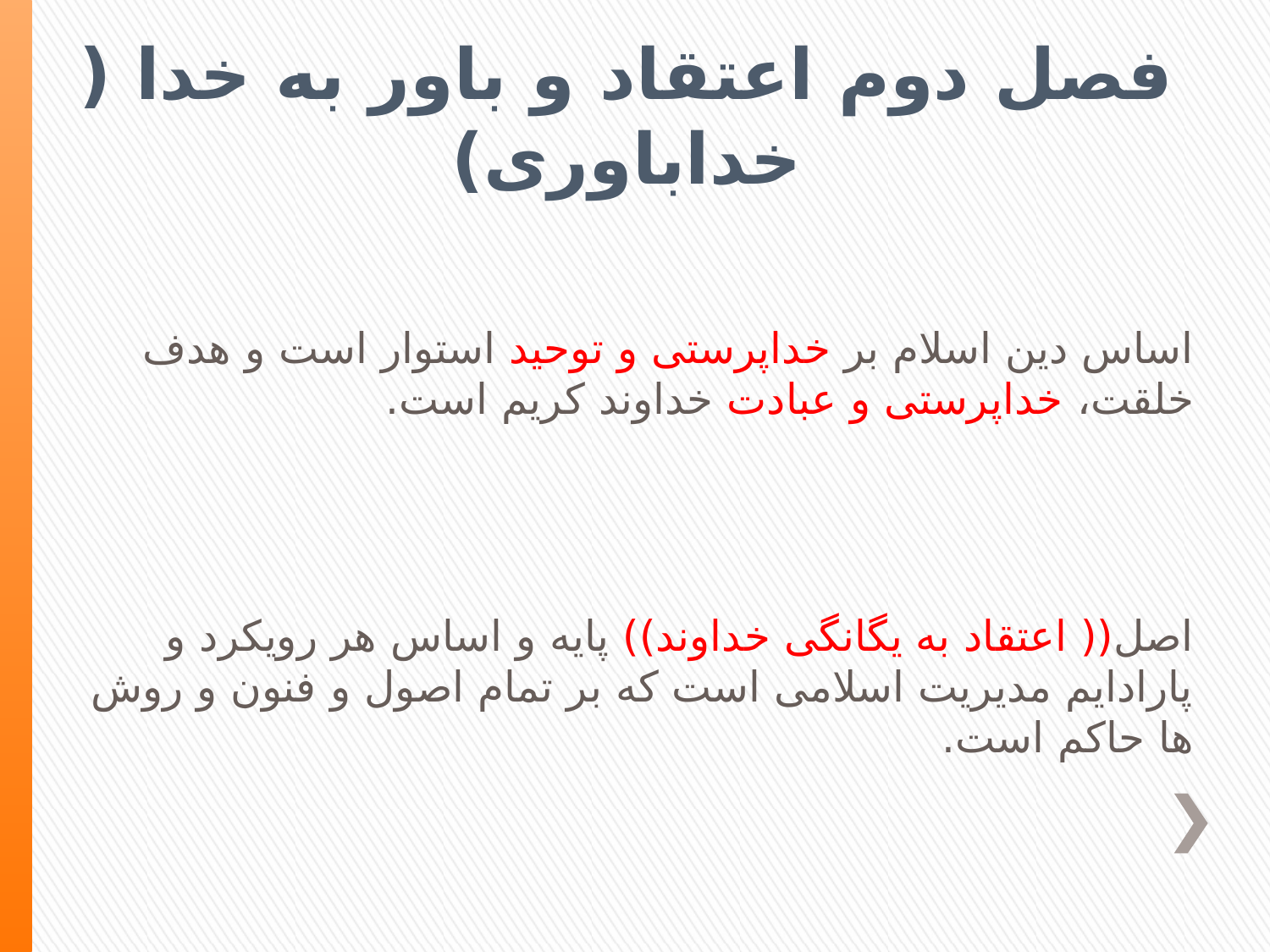

# فصل دوم اعتقاد و باور به خدا ( خداباوری)

اساس دین اسلام بر خداپرستی و توحید استوار است و هدف خلقت، خداپرستی و عبادت خداوند کریم است.

اصل(( اعتقاد به یگانگی خداوند)) پایه و اساس هر رویکرد و پارادایم مدیریت اسلامی است که بر تمام اصول و فنون و روش ها حاکم است.